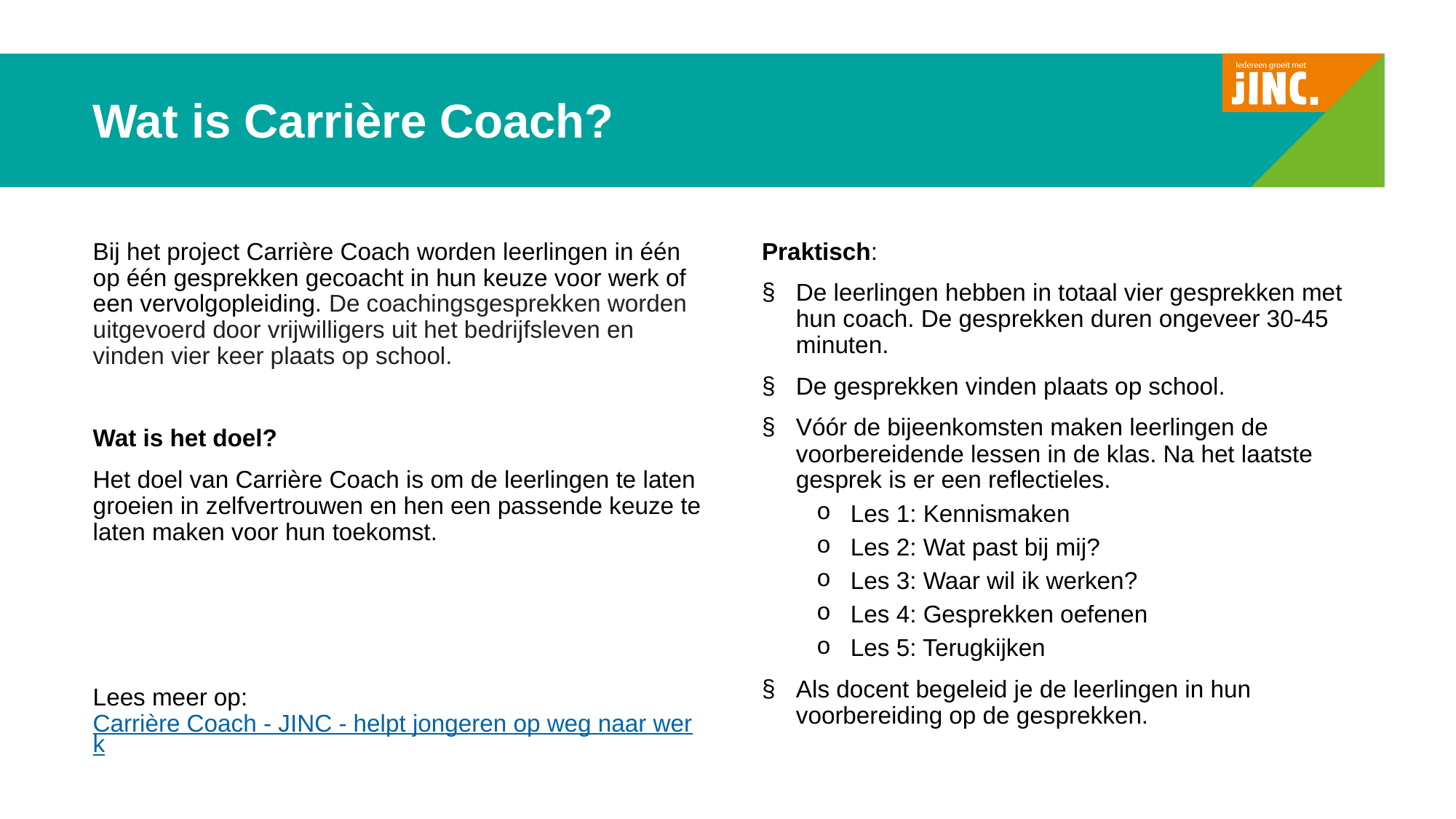

# Wat is Carrière Coach?
Praktisch:
De leerlingen hebben in totaal vier gesprekken met hun coach. De gesprekken duren ongeveer 30-45 minuten.
De gesprekken vinden plaats op school.
Vóór de bijeenkomsten maken leerlingen de voorbereidende lessen in de klas. Na het laatste gesprek is er een reflectieles.
Les 1: Kennismaken
Les 2: Wat past bij mij?
Les 3: Waar wil ik werken?
Les 4: Gesprekken oefenen
Les 5: Terugkijken
Als docent begeleid je de leerlingen in hun voorbereiding op de gesprekken.

Bij het project Carrière Coach worden leerlingen in één op één gesprekken gecoacht in hun keuze voor werk of een vervolgopleiding. De coachingsgesprekken worden uitgevoerd door vrijwilligers uit het bedrijfsleven en vinden vier keer plaats op school.

Wat is het doel?
Het doel van Carrière Coach is om de leerlingen te laten groeien in zelfvertrouwen en hen een passende keuze te laten maken voor hun toekomst.

Lees meer op: Carrière Coach - JINC - helpt jongeren op weg naar werk